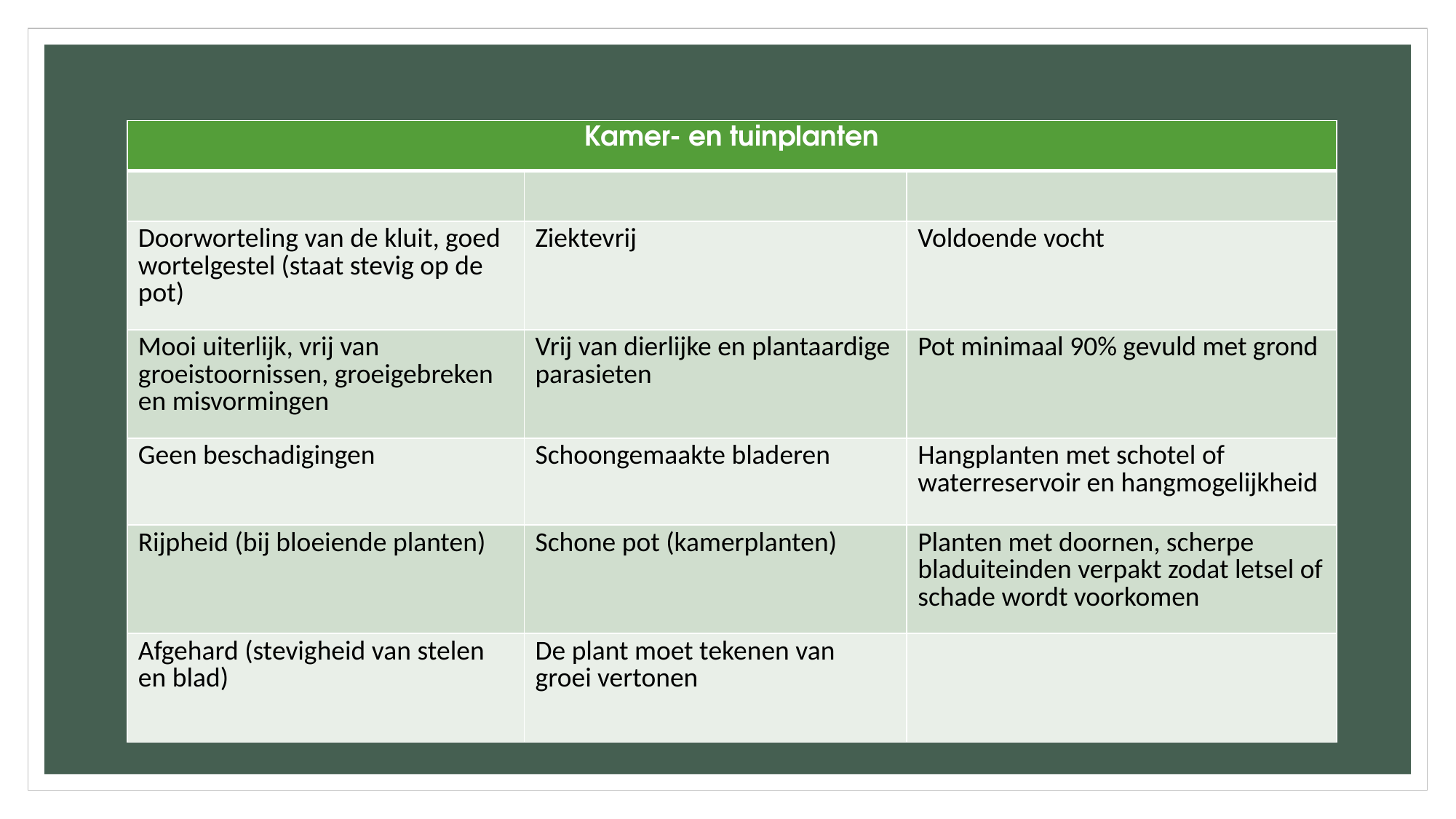

#
| Kamer- en tuinplanten |  |  |
| --- | --- | --- |
|  |  |  |
| Doorworteling van de kluit, goed wortelgestel (staat stevig op de pot) | Ziektevrij | Voldoende vocht |
| Mooi uiterlijk, vrij van groeistoornissen, groeigebreken en misvormingen | Vrij van dierlijke en plantaardige parasieten | Pot minimaal 90% gevuld met grond |
| Geen beschadigingen | Schoongemaakte bladeren | Hangplanten met schotel of waterreservoir en hangmogelijkheid |
| Rijpheid (bij bloeiende planten) | Schone pot (kamerplanten) | Planten met doornen, scherpe bladuiteinden verpakt zodat letsel of schade wordt voorkomen |
| Afgehard (stevigheid van stelen en blad) | De plant moet tekenen van groei vertonen |  |